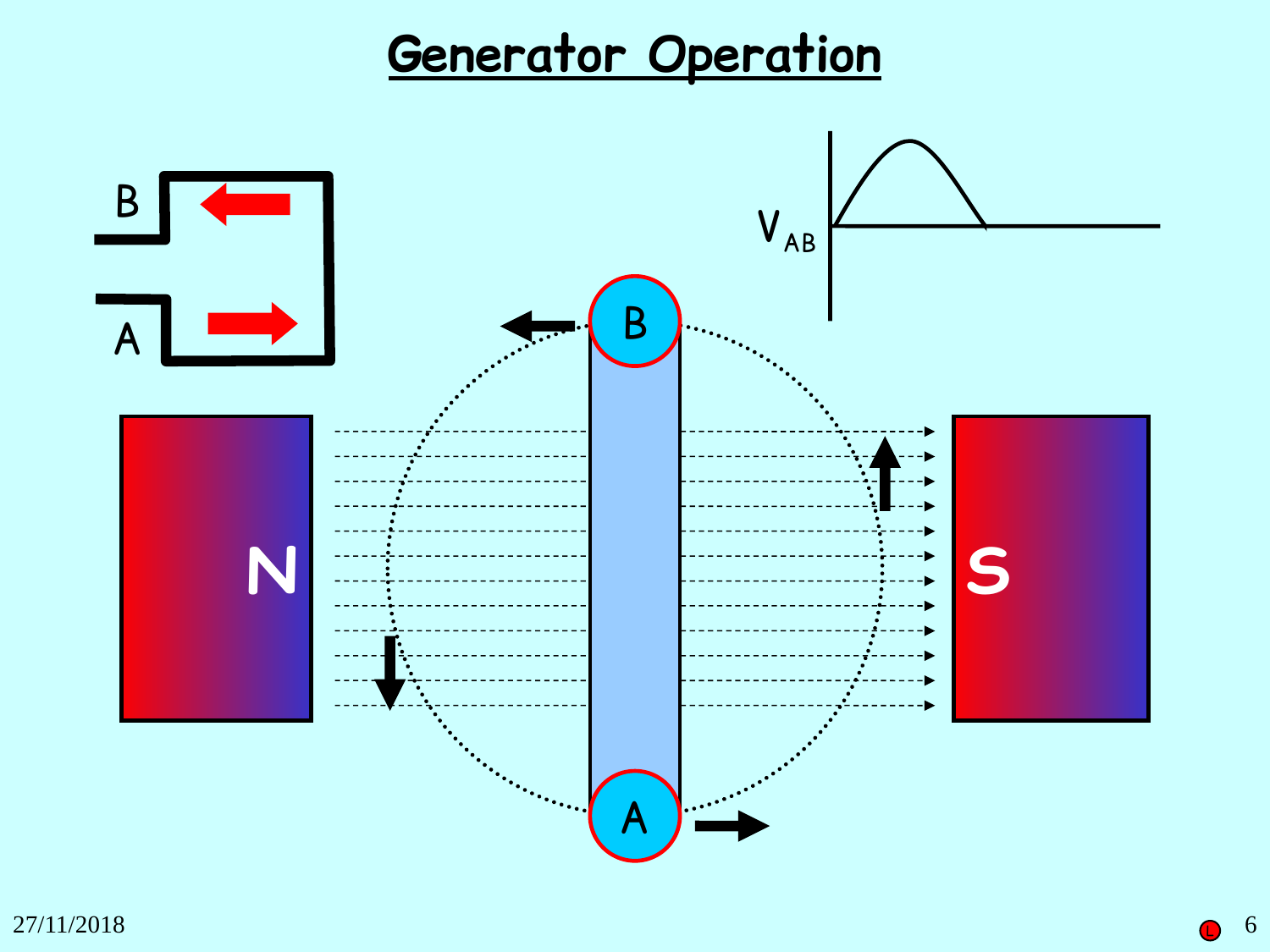

Generator Operation

B

A

VAB
B

A

N

S

27/11/2018
6
L